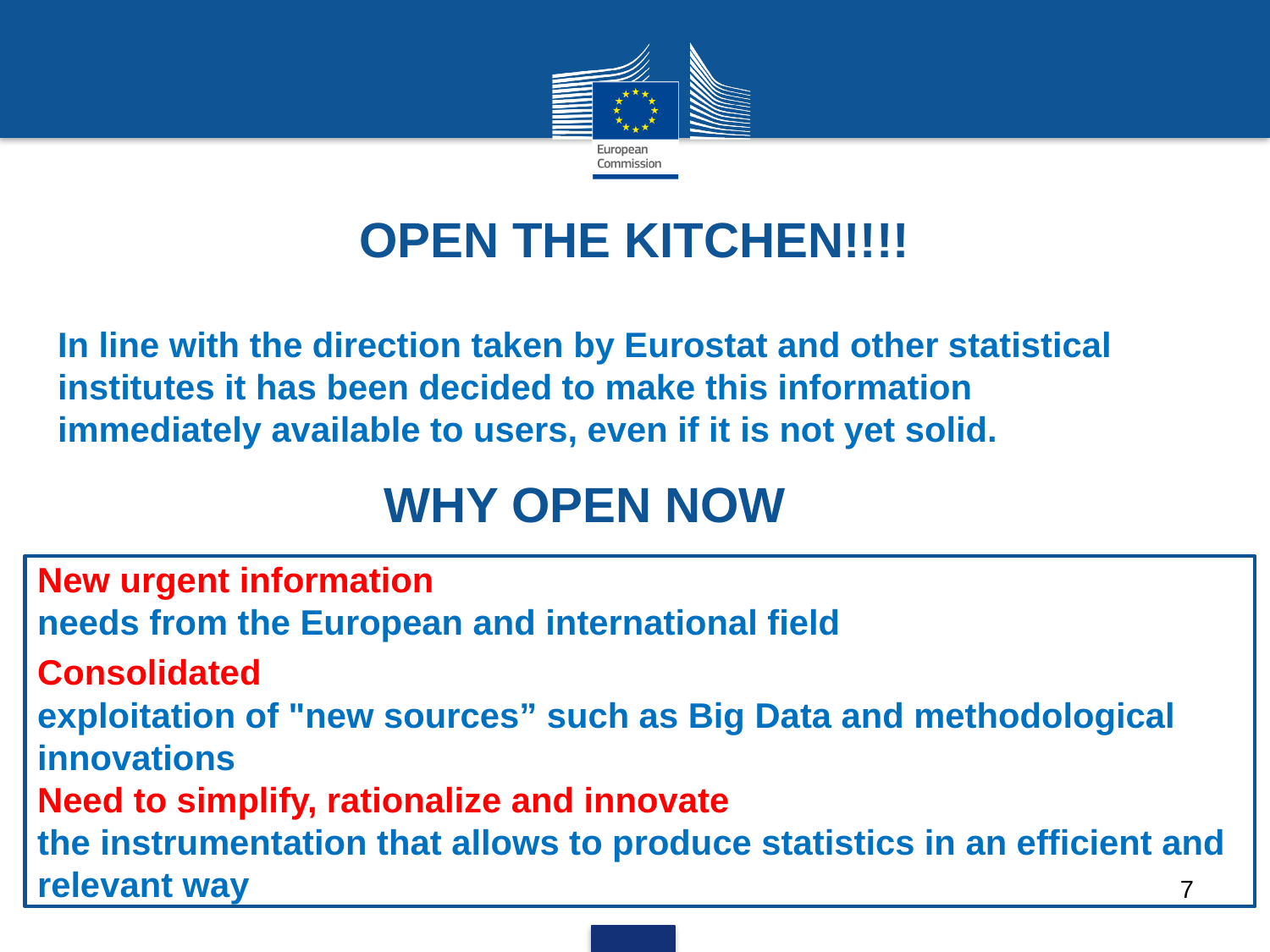

# OPEN THE KITCHEN!!!!
In line with the direction taken by Eurostat and other statistical institutes it has been decided to make this information immediately available to users, even if it is not yet solid.
                   WHY OPEN NOW

New urgent information
needs from the European and international field
Consolidated
exploitation of "new sources” such as Big Data and methodological innovations
Need to simplify, rationalize and innovate
the instrumentation that allows to produce statistics in an efficient and relevant way
7